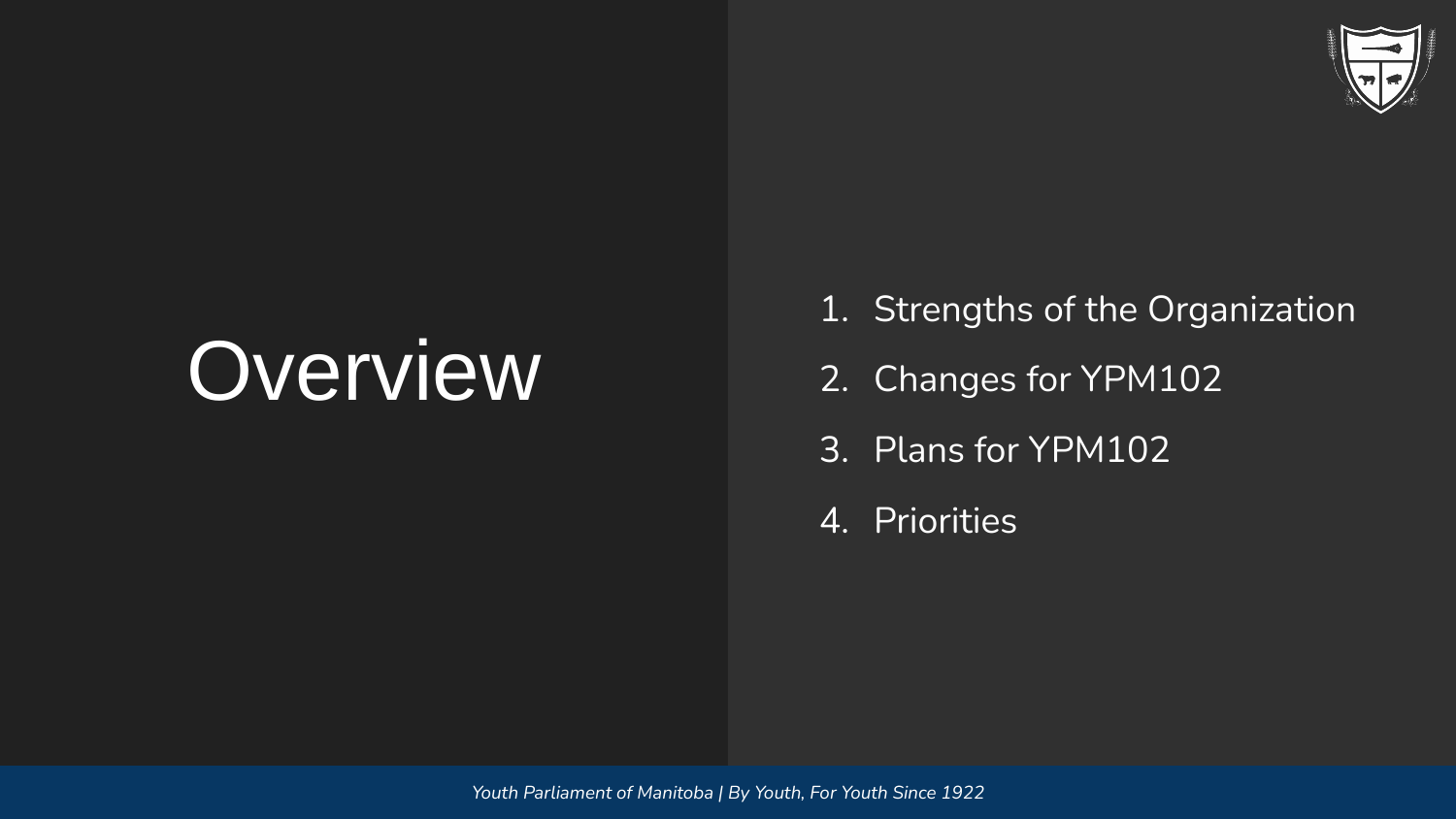

Strengths of the Organization
Changes for YPM102
Plans for YPM102
Priorities
# Overview